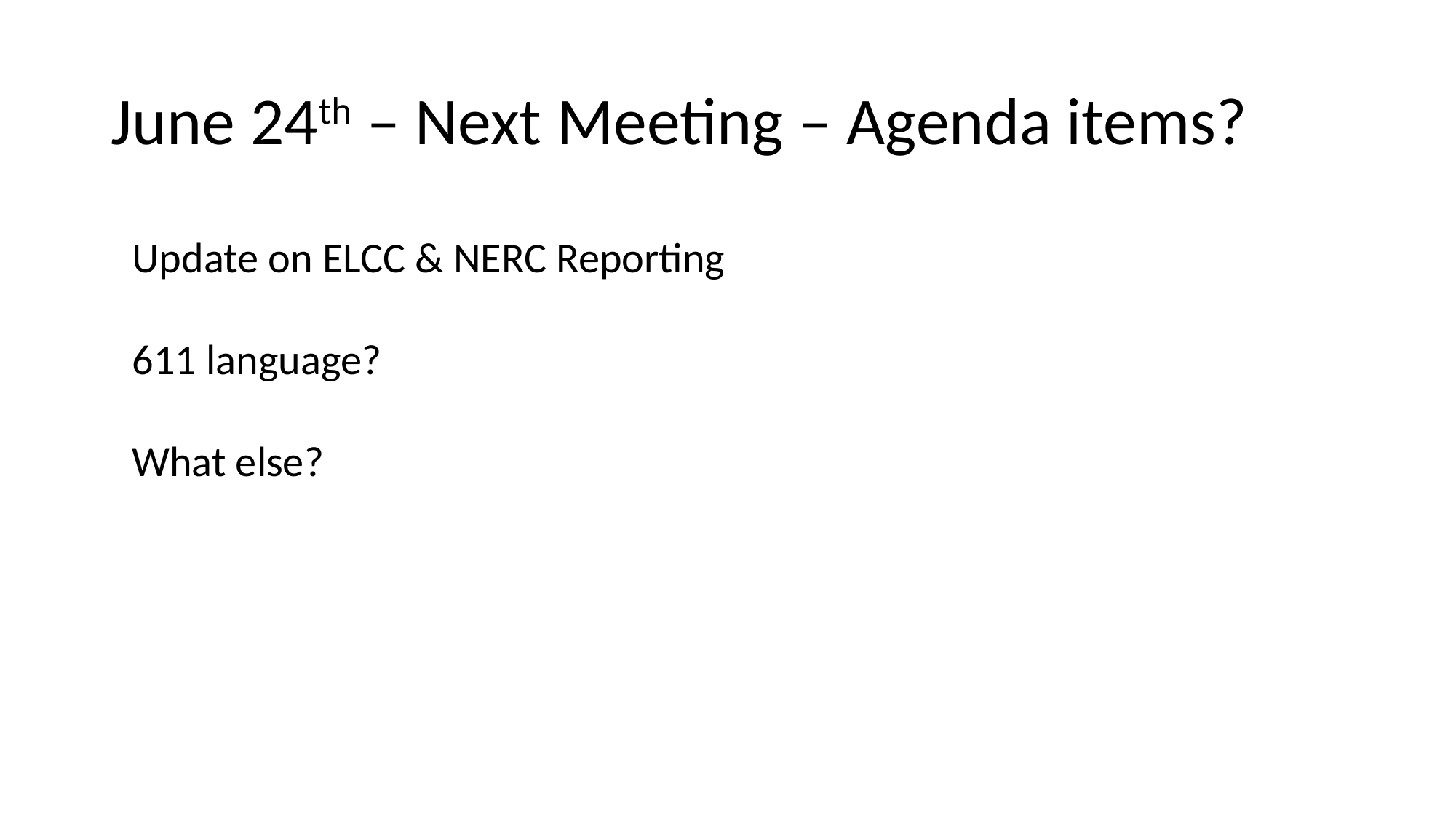

# June 24th – Next Meeting – Agenda items?
Update on ELCC & NERC Reporting

611 language?

What else?